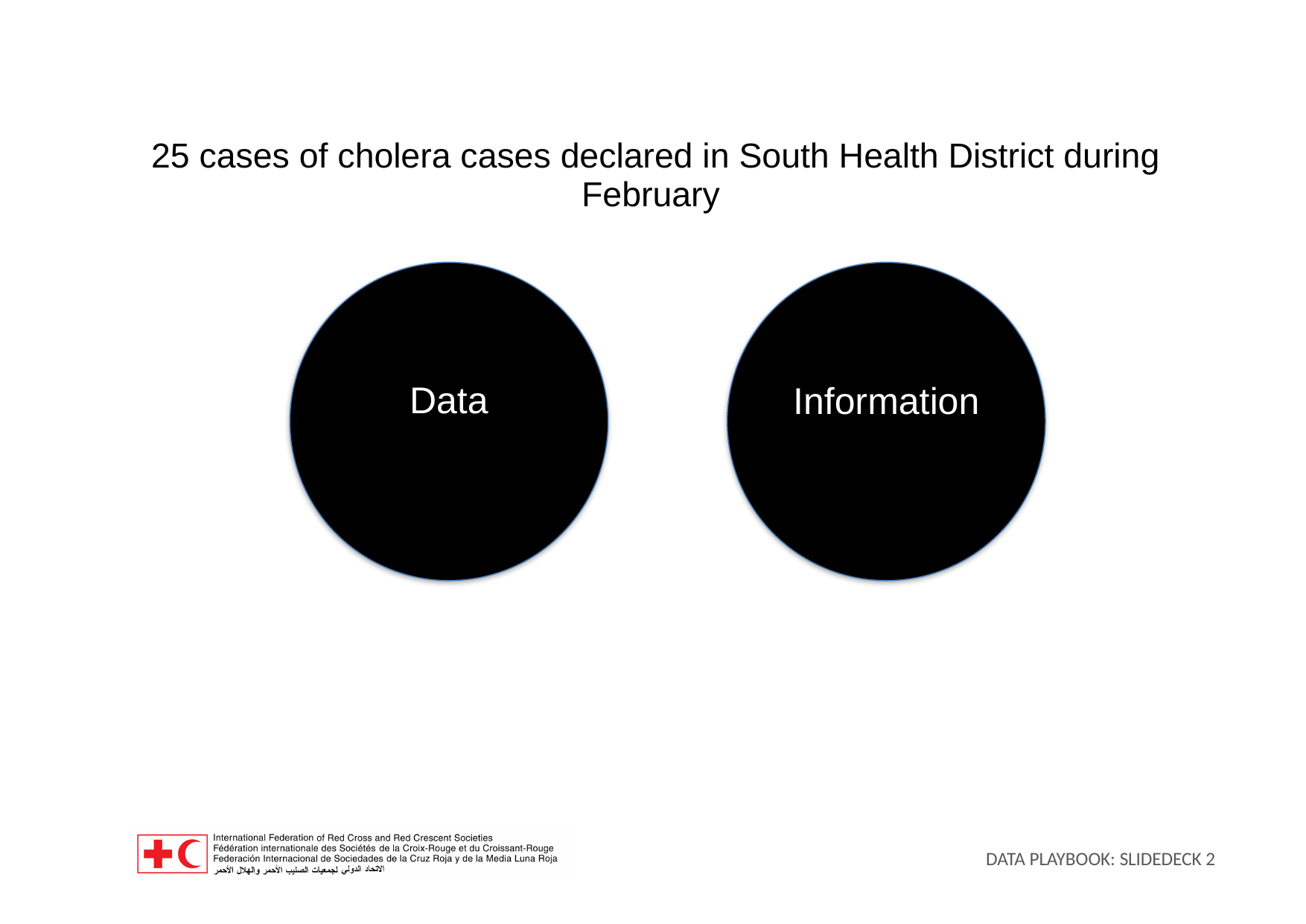

25 cases of cholera cases declared in South Health District during February